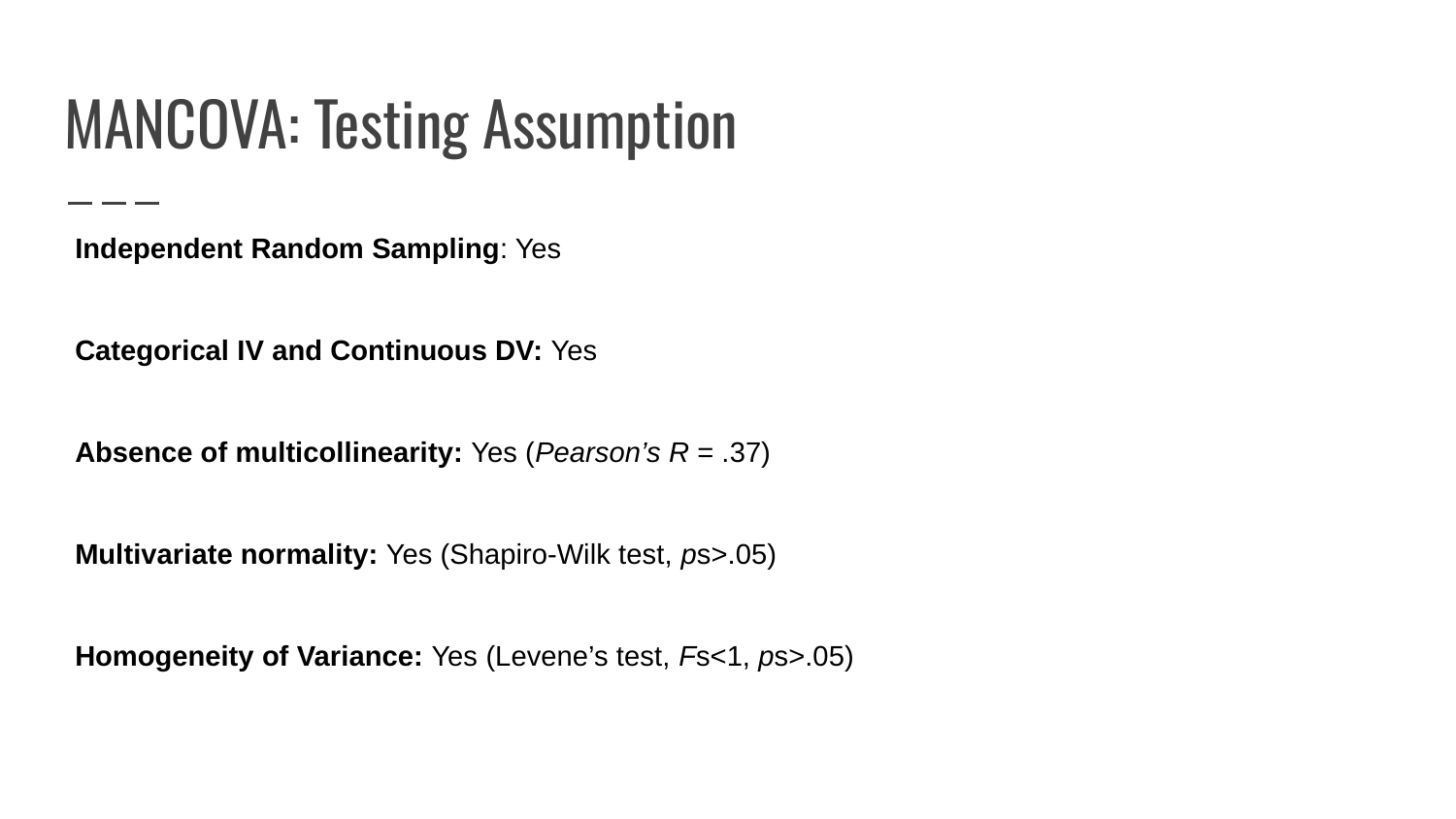

# MANCOVA: Testing Assumption
Independent Random Sampling: Yes

Categorical IV and Continuous DV: Yes

Absence of multicollinearity: Yes (Pearson’s R = .37)

Multivariate normality: Yes (Shapiro-Wilk test, ps>.05)

Homogeneity of Variance: Yes (Levene’s test, Fs<1, ps>.05)